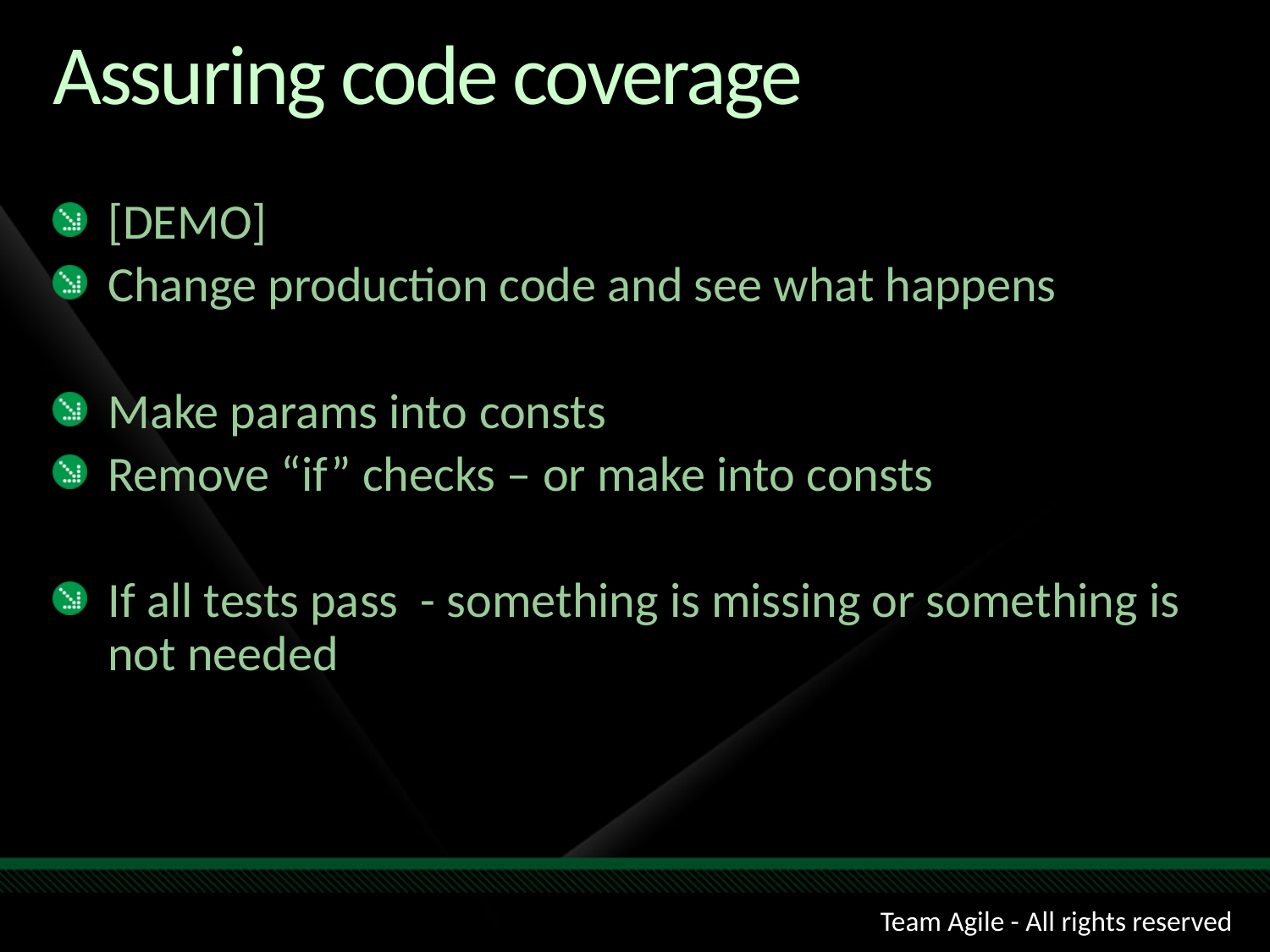

# Assuring code coverage
[DEMO]
Change production code and see what happens

Make params into consts
Remove “if” checks – or make into consts

If all tests pass  - something is missing or something is not needed
Team Agile - All rights reserved